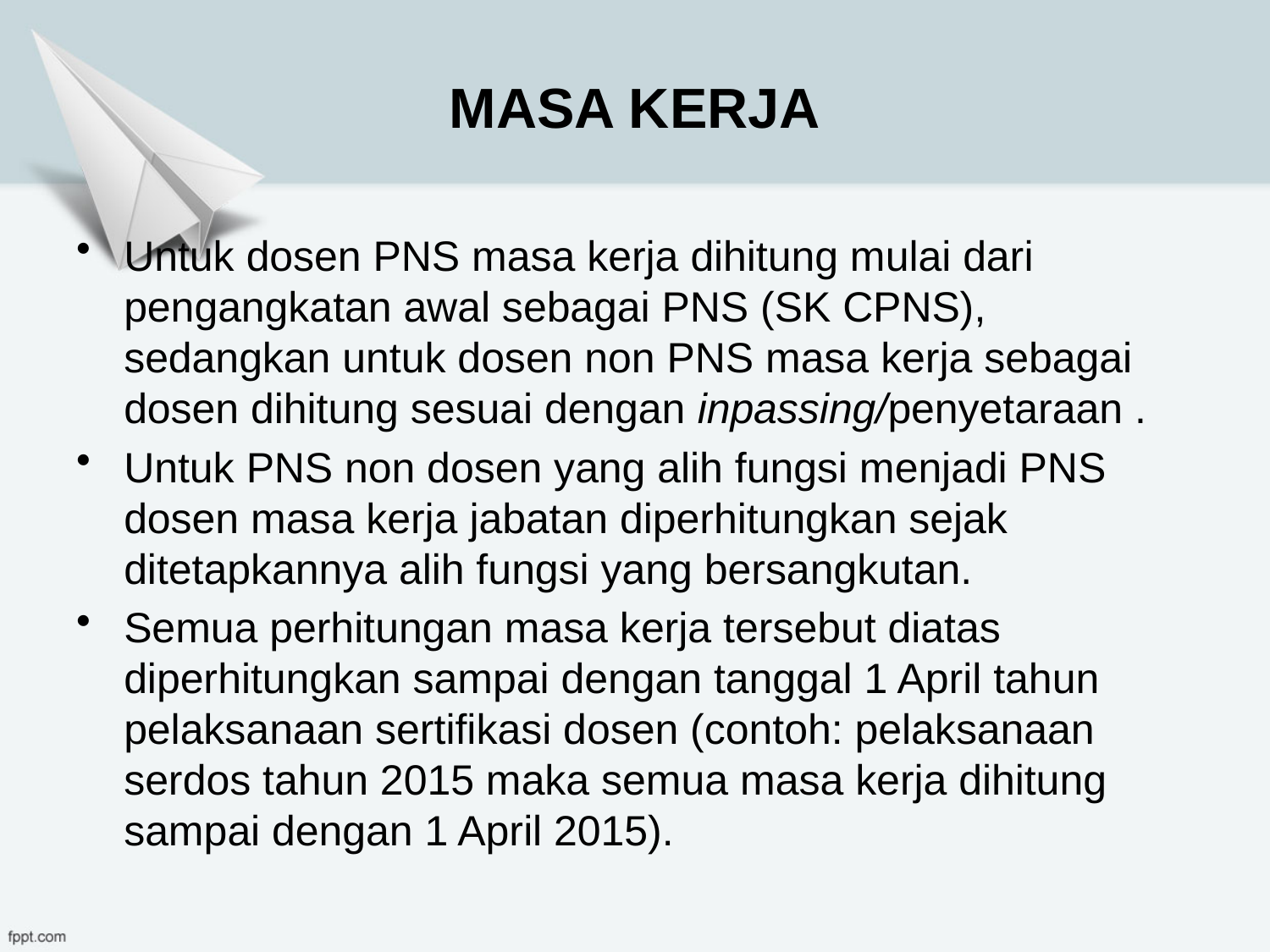

# MASA KERJA
Untuk dosen PNS masa kerja dihitung mulai dari pengangkatan awal sebagai PNS (SK CPNS), sedangkan untuk dosen non PNS masa kerja sebagai dosen dihitung sesuai dengan inpassing/penyetaraan .
Untuk PNS non dosen yang alih fungsi menjadi PNS dosen masa kerja jabatan diperhitungkan sejak ditetapkannya alih fungsi yang bersangkutan.
Semua perhitungan masa kerja tersebut diatas diperhitungkan sampai dengan tanggal 1 April tahun pelaksanaan sertifikasi dosen (contoh: pelaksanaan serdos tahun 2015 maka semua masa kerja dihitung sampai dengan 1 April 2015).